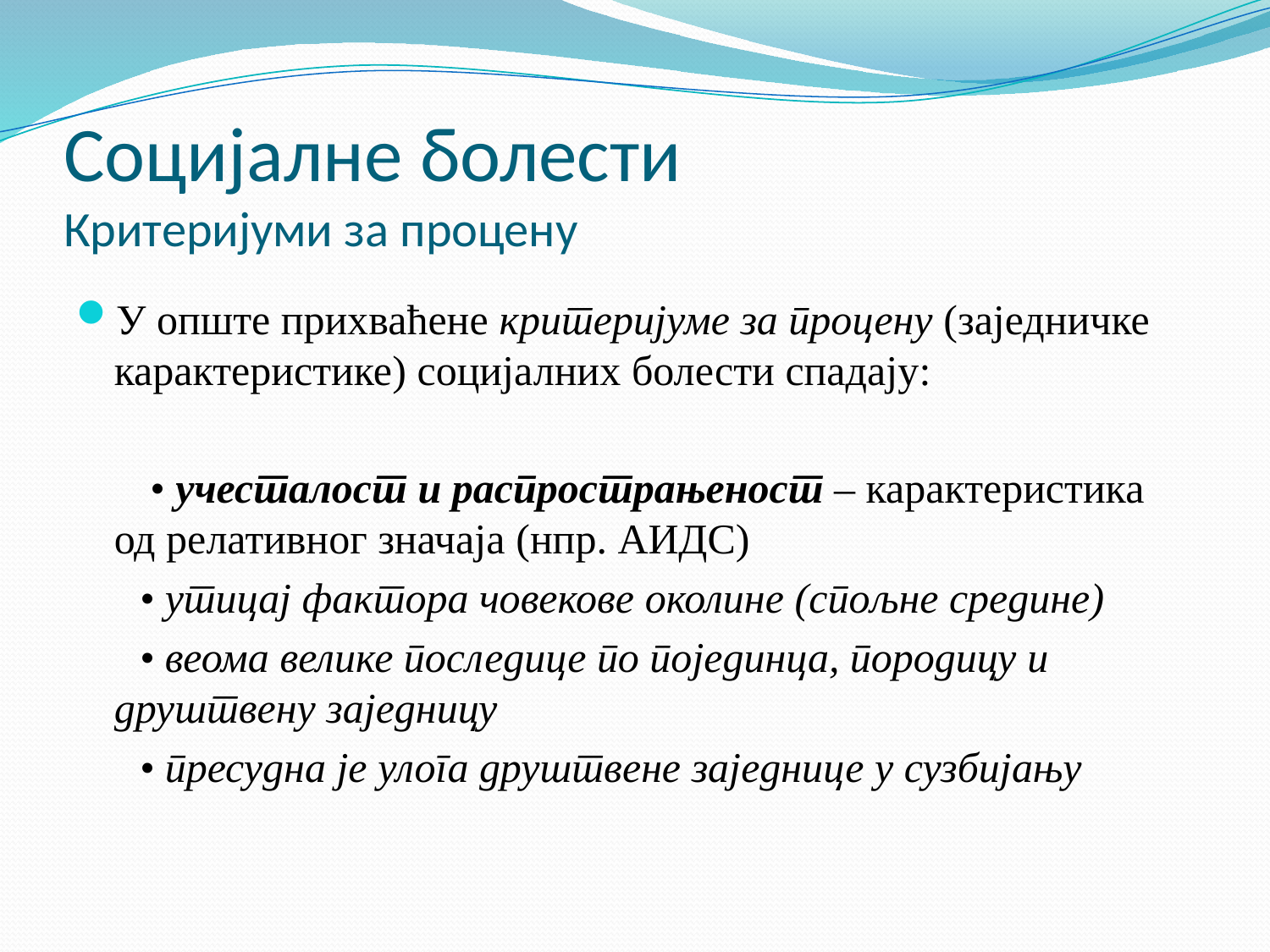

# Социјалне болести Критеријуми за процену
У опште прихваћене критеријуме за процену (заједничке карактеристике) социјалних болести спадају:

       • учесталост и распрострањеност – карактеристика од релативног значаја (нпр. АИДС)
      • утицај фактора човекове околине (спољне средине)
      • веома велике последице по појединца, породицу и друштвену заједницу
      • пресудна је улога друштвене заједнице у сузбијању